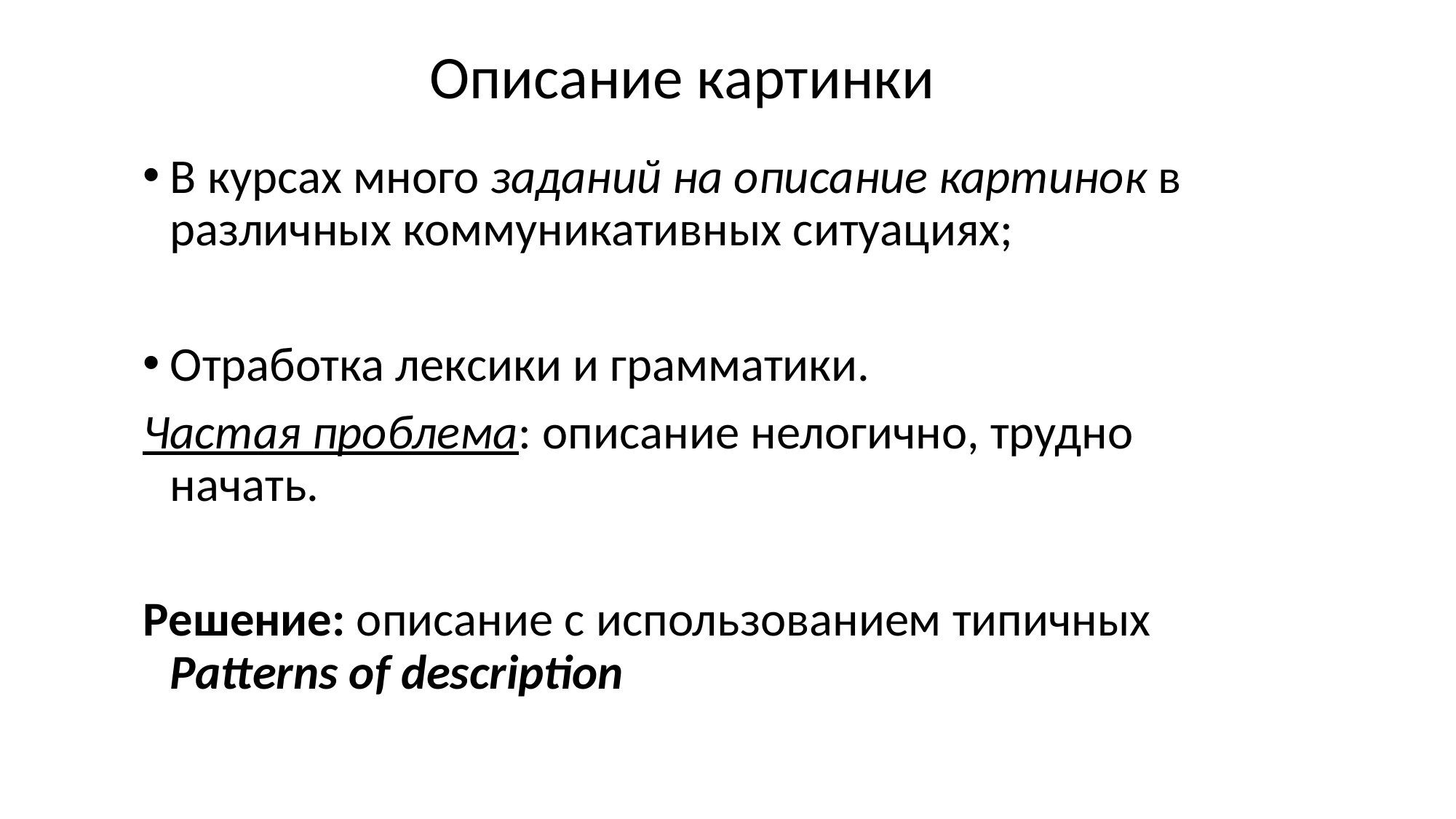

# Описание картинки
В курсах много заданий на описание картинок в различных коммуникативных ситуациях;

Отработка лексики и грамматики.
Частая проблема: описание нелогично, трудно начать.

Решение: описание с использованием типичных  Patterns of description